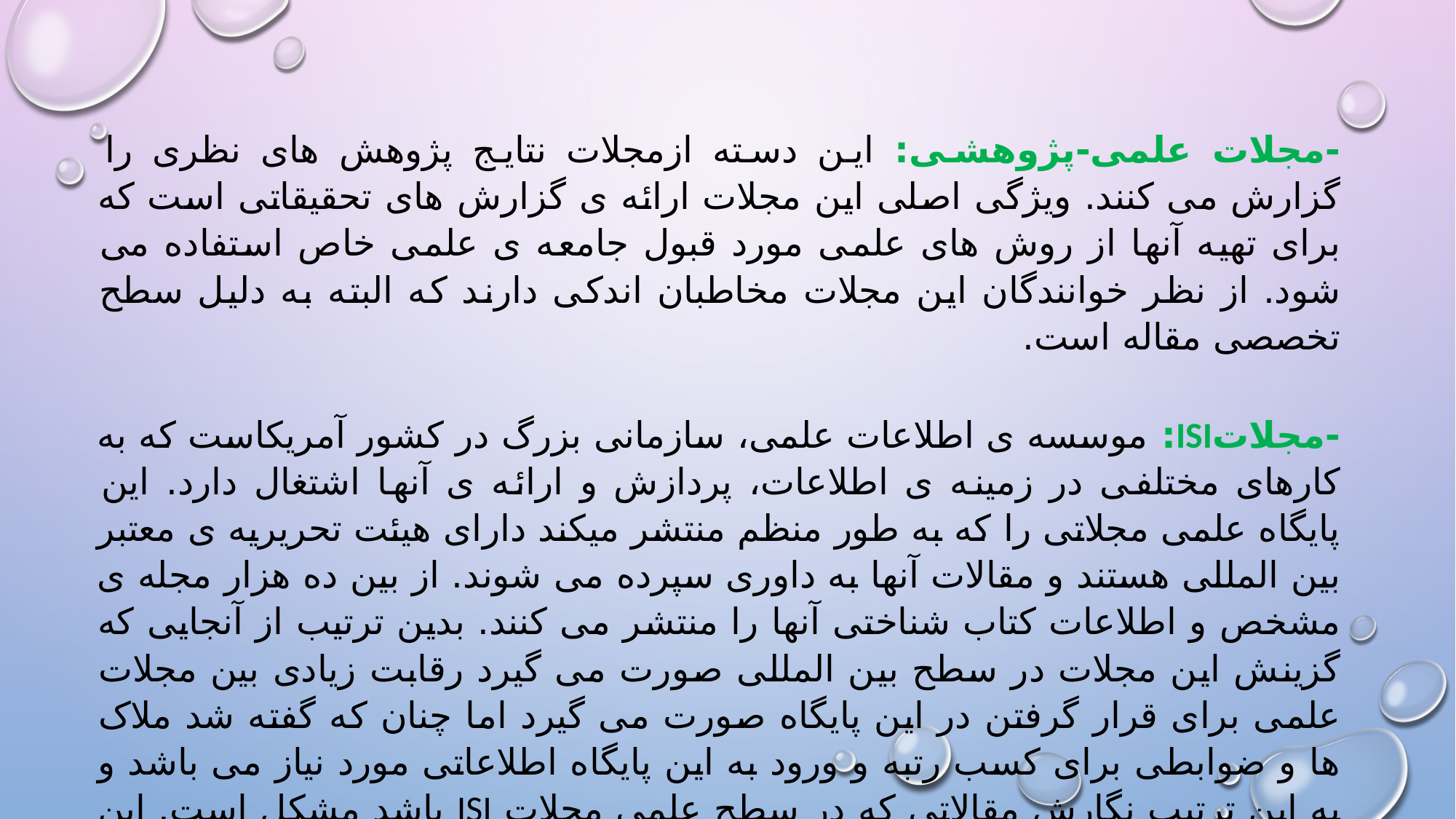

-مجلات علمی-پژوهشی: این دسته ازمجلات نتایج پژوهش های نظری را گزارش می کنند. ویژگی اصلی این مجلات ارائه ی گزارش های تحقیقاتی است که برای تهیه آنها از روش های علمی مورد قبول جامعه ی علمی خاص استفاده می شود. از نظر خوانندگان این مجلات مخاطبان اندکی دارند که البته به دلیل سطح تخصصی مقاله است.

-مجلاتISI: موسسه ی اطلاعات علمی، سازمانی بزرگ در کشور آمریکاست که به کارهای مختلفی در زمینه ی اطلاعات، پردازش و ارائه ی آنها اشتغال دارد. این پایگاه علمی مجلاتی را که به طور منظم منتشر میکند دارای هیئت تحریریه ی معتبر بین المللی هستند و مقالات آنها به داوری سپرده می شوند. از بین ده هزار مجله ی مشخص و اطلاعات کتاب شناختی آنها را منتشر می کنند. بدین ترتیب از آنجایی که گزینش این مجلات در سطح بین المللی صورت می گیرد رقابت زیادی بین مجلات علمی برای قرار گرفتن در این پایگاه صورت می گیرد اما چنان که گفته شد ملاک ها و ضوابطی برای کسب رتبه و ورود به این پایگاه اطلاعاتی مورد نیاز می باشد و به این ترتیب نگارش مقالاتی که در سطح علمی مجلات ISI باشد مشکل است. این دسته از مجلات که عمدتا به زبان انگلیسی می باشند از نظر علمی مقالاتی را می پذیرند که دارای سطح علمی و کیفیت بسیار بالایی باشند.